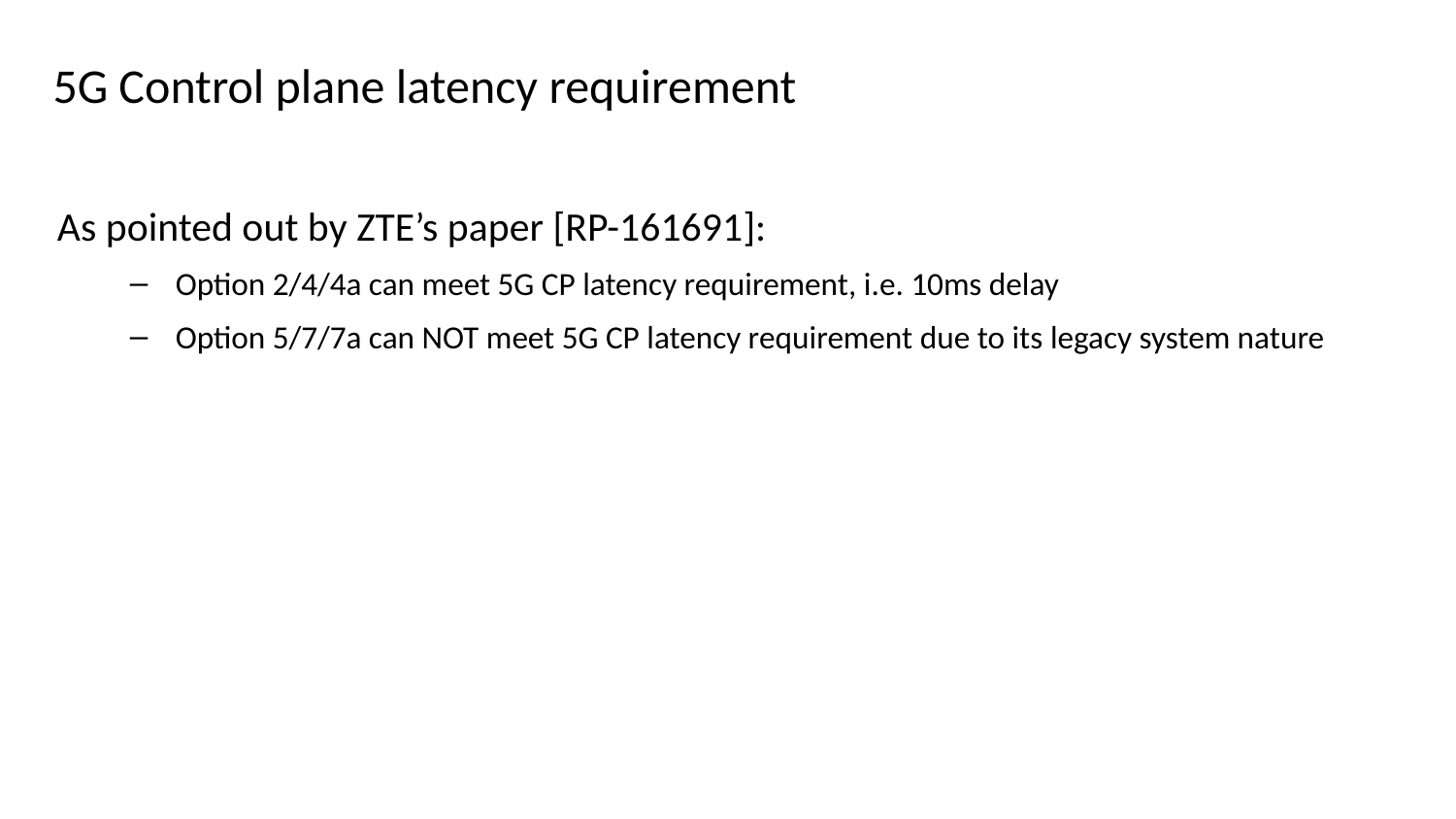

# 5G Control plane latency requirement
As pointed out by ZTE’s paper [RP-161691]:
Option 2/4/4a can meet 5G CP latency requirement, i.e. 10ms delay
Option 5/7/7a can NOT meet 5G CP latency requirement due to its legacy system nature